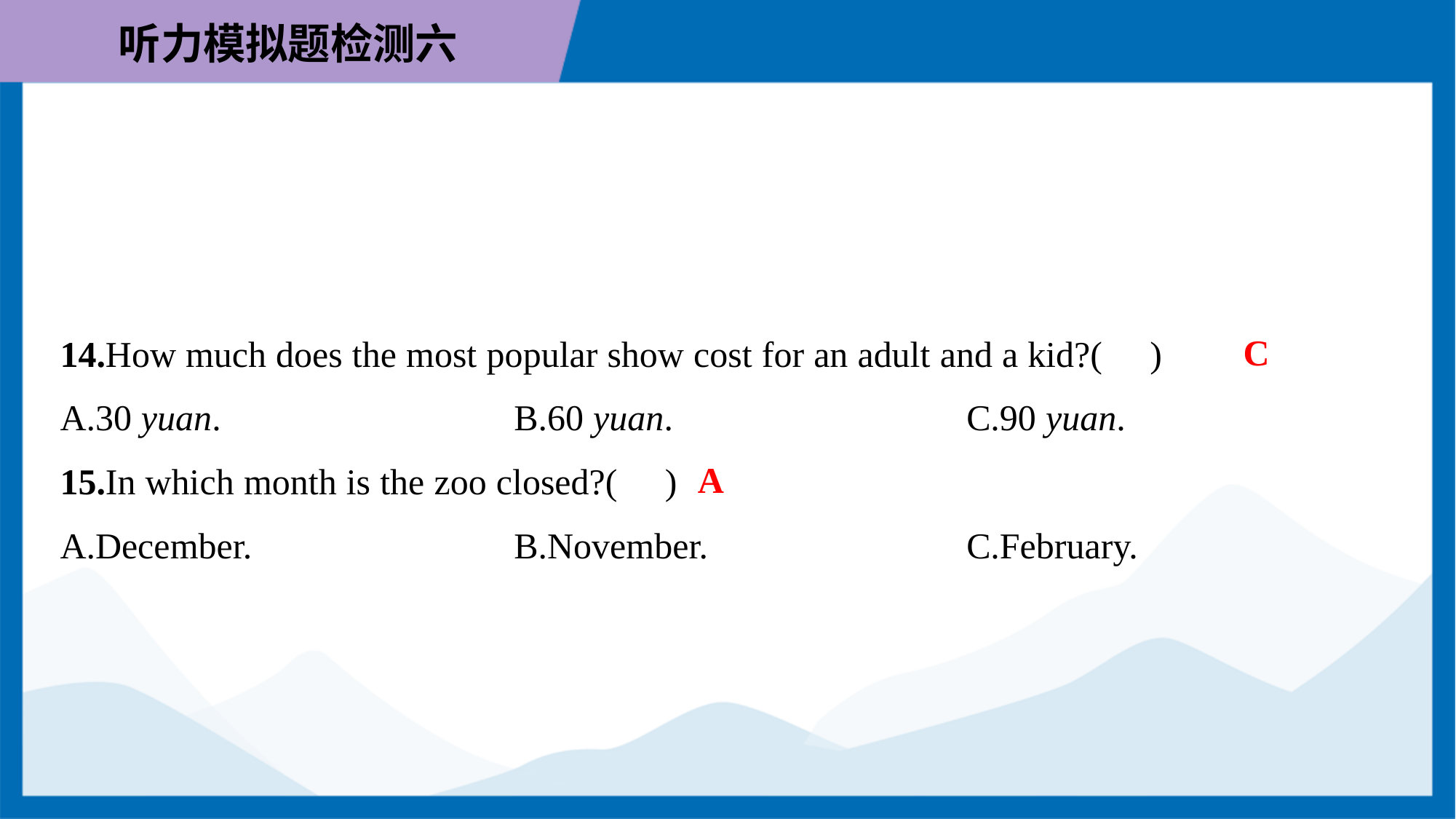

C
14.How much does the most popular show cost for an adult and a kid?(     )
A.30 yuan.	B.60 yuan.	C.90 yuan.
A
15.In which month is the zoo closed?(     )
A.December.	B.November.	C.February.